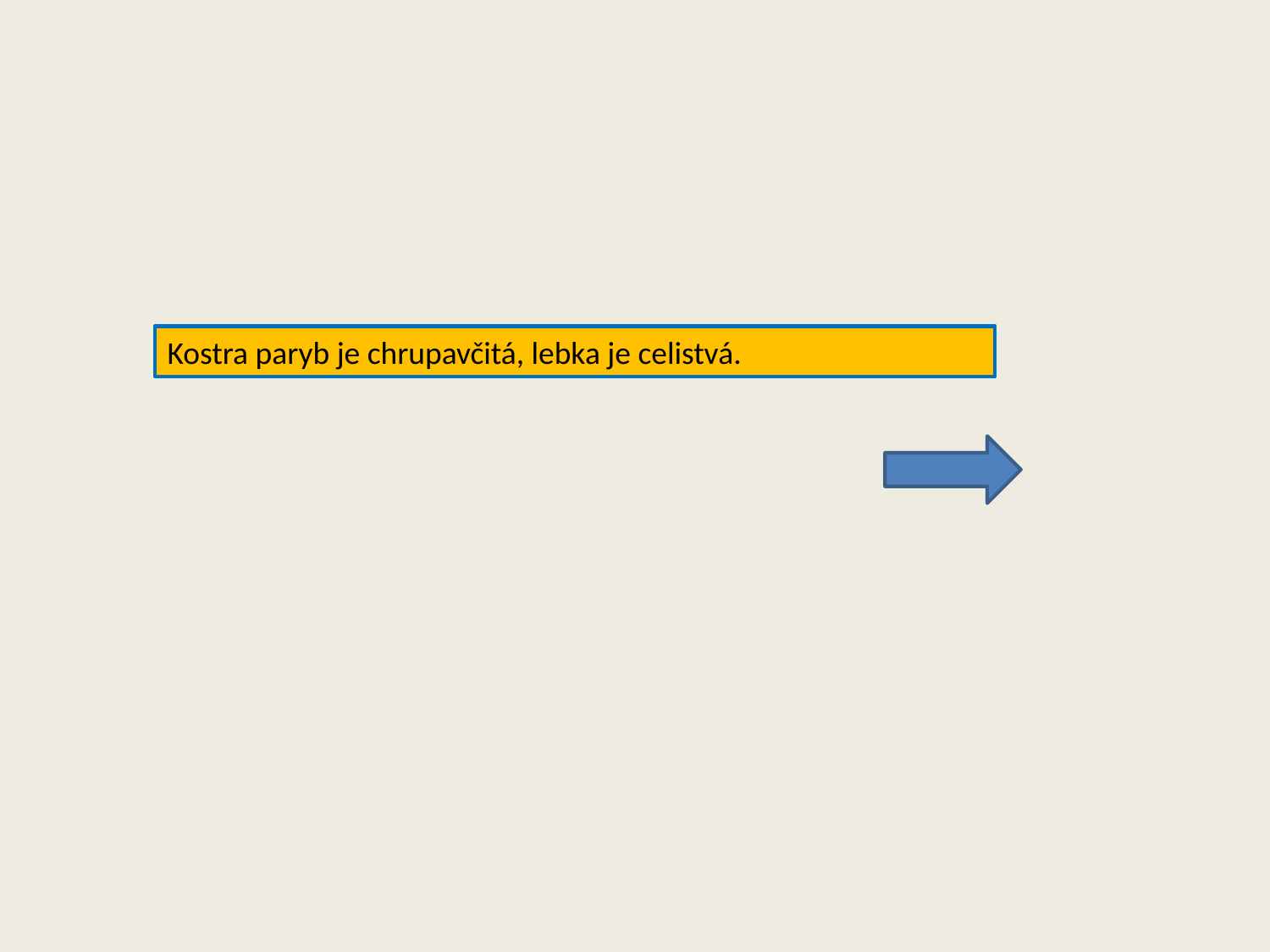

Kostra paryb je chrupavčitá, lebka je celistvá.